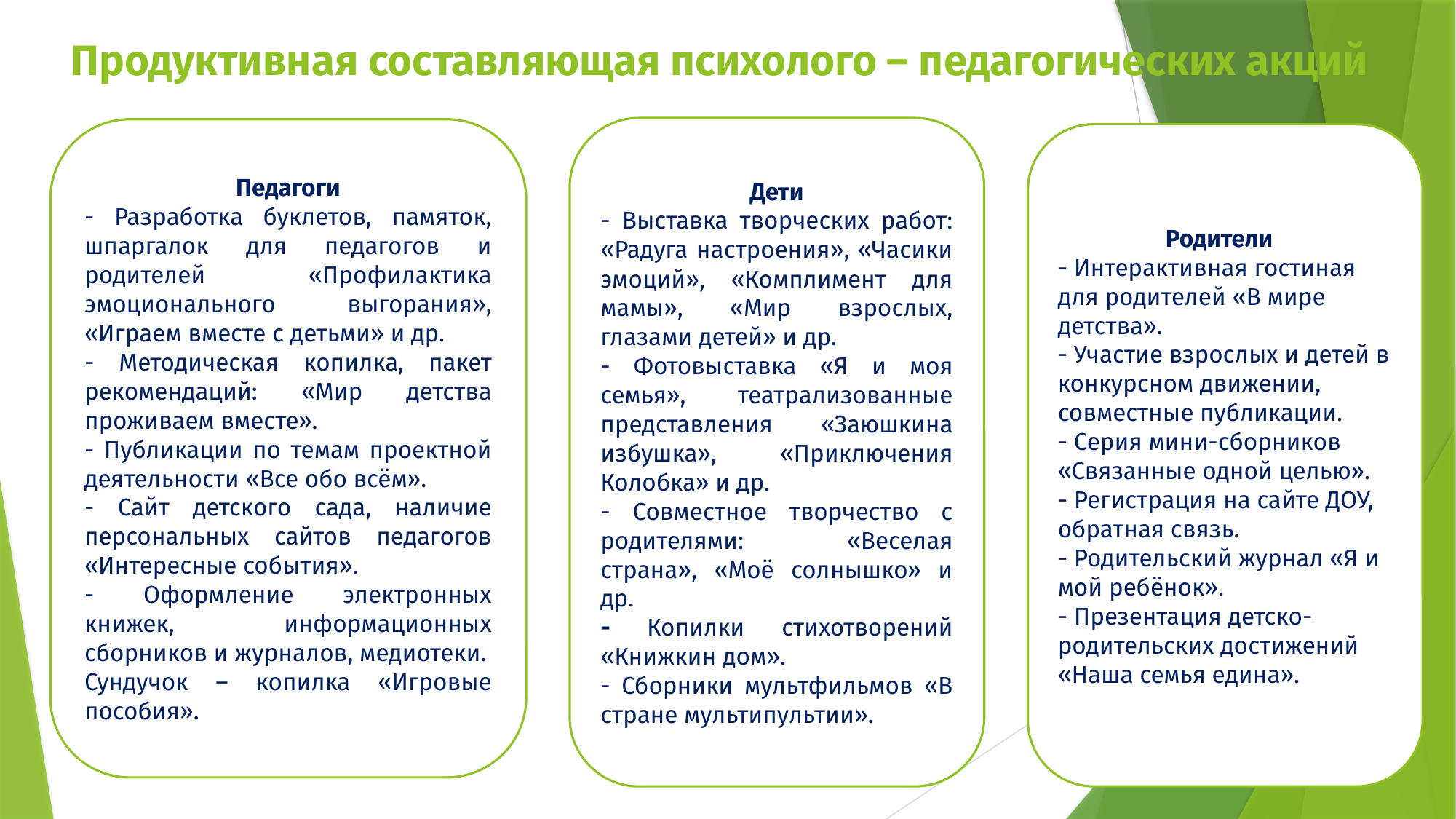

# Продуктивная составляющая психолого – педагогических акций
Дети
- Выставка творческих работ: «Радуга настроения», «Часики эмоций», «Комплимент для мамы», «Мир взрослых, глазами детей» и др.
- Фотовыставка «Я и моя семья», театрализованные представления «Заюшкина избушка», «Приключения Колобка» и др.
- Совместное творчество с родителями: «Веселая страна», «Моё солнышко» и др.
- Копилки стихотворений «Книжкин дом».
- Сборники мультфильмов «В стране мультипультии».
Педагоги
- Разработка буклетов, памяток, шпаргалок для педагогов и родителей «Профилактика эмоционального выгорания», «Играем вместе с детьми» и др.
- Методическая копилка, пакет рекомендаций: «Мир детства проживаем вместе».
- Публикации по темам проектной деятельности «Все обо всём».
- Сайт детского сада, наличие персональных сайтов педагогов «Интересные события».
- Оформление электронных книжек, информационных сборников и журналов, медиотеки.
Сундучок – копилка «Игровые пособия».
Родители
- Интерактивная гостиная для родителей «В мире детства».
- Участие взрослых и детей в конкурсном движении, совместные публикации.
- Серия мини-сборников «Связанные одной целью».
- Регистрация на сайте ДОУ, обратная связь.
- Родительский журнал «Я и мой ребёнок».
- Презентация детско-родительских достижений «Наша семья едина».